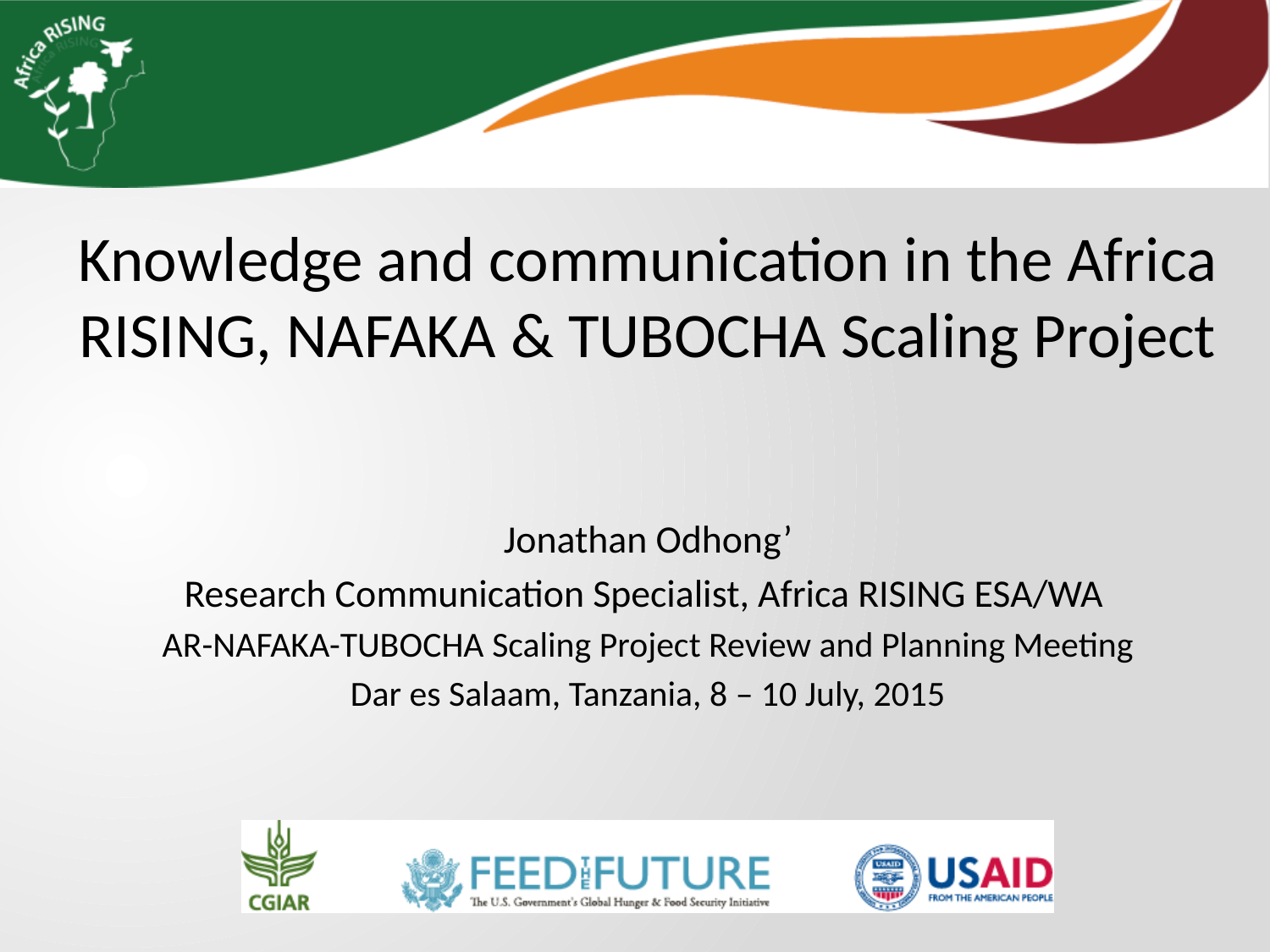

Knowledge and communication in the Africa RISING, NAFAKA & TUBOCHA Scaling Project
Jonathan Odhong’
Research Communication Specialist, Africa RISING ESA/WA
AR-NAFAKA-TUBOCHA Scaling Project Review and Planning Meeting
Dar es Salaam, Tanzania, 8 – 10 July, 2015